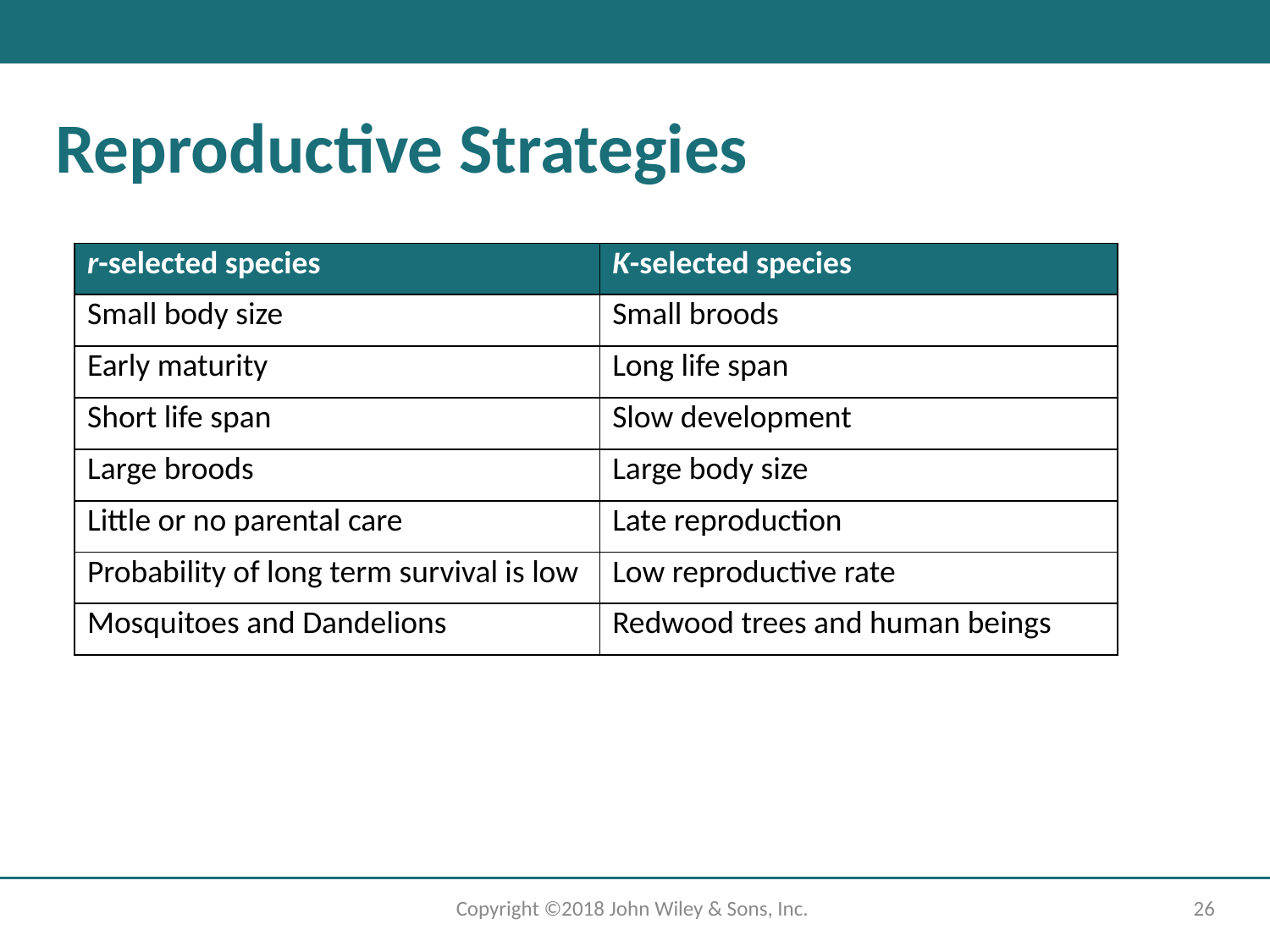

# Reproductive Strategies
| r-selected species | K-selected species |
| --- | --- |
| Small body size | Small broods |
| Early maturity | Long life span |
| Short life span | Slow development |
| Large broods | Large body size |
| Little or no parental care | Late reproduction |
| Probability of long term survival is low | Low reproductive rate |
| Mosquitoes and Dandelions | Redwood trees and human beings |
Copyright ©2018 John Wiley & Sons, Inc.
26